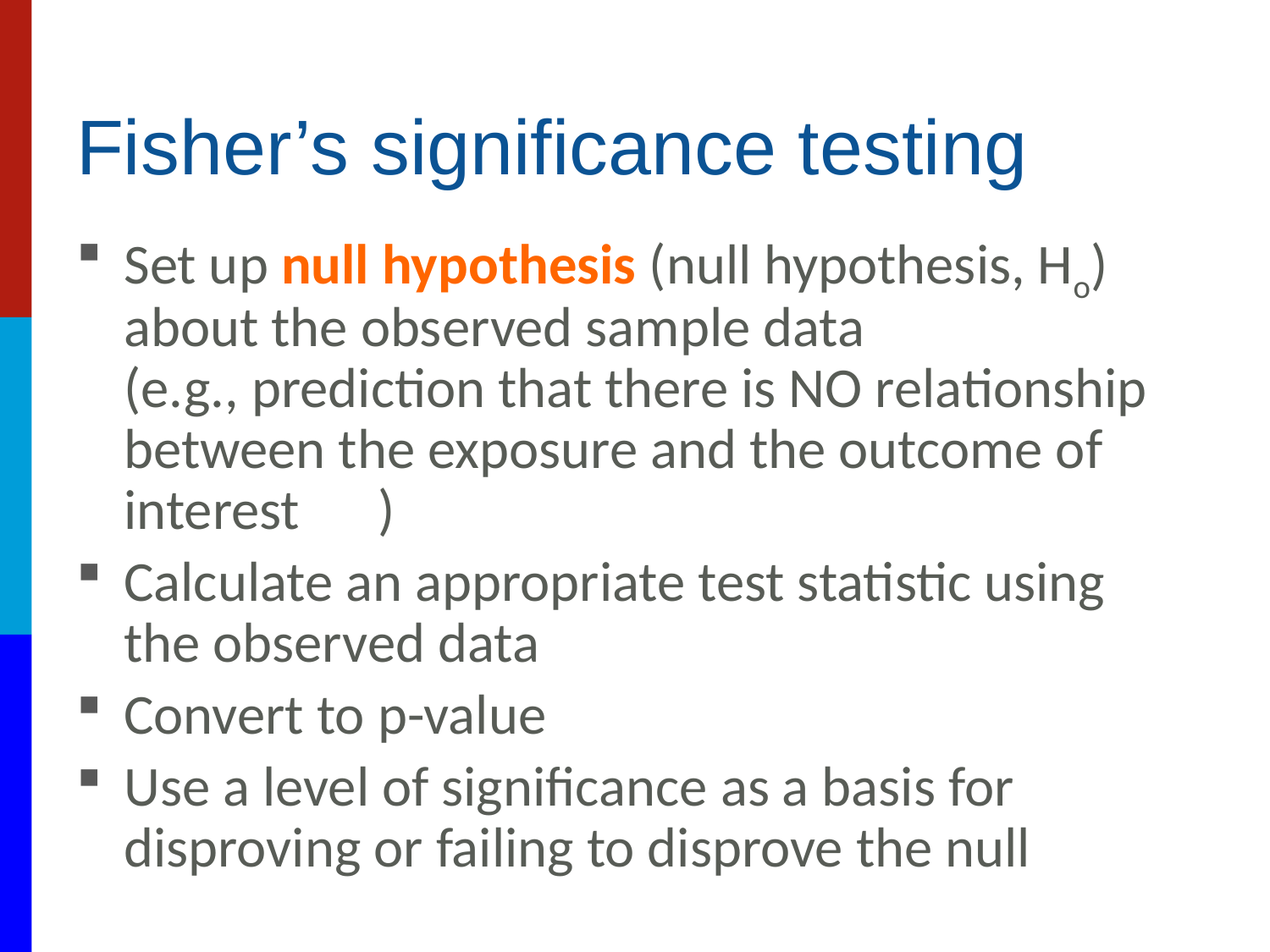

# Fisher’s significance testing
Set up null hypothesis (null hypothesis, Ho) about the observed sample data (e.g., prediction that there is NO relationship between the exposure and the outcome of interest	)
Calculate an appropriate test statistic using the observed data
Convert to p-value
Use a level of significance as a basis for disproving or failing to disprove the null